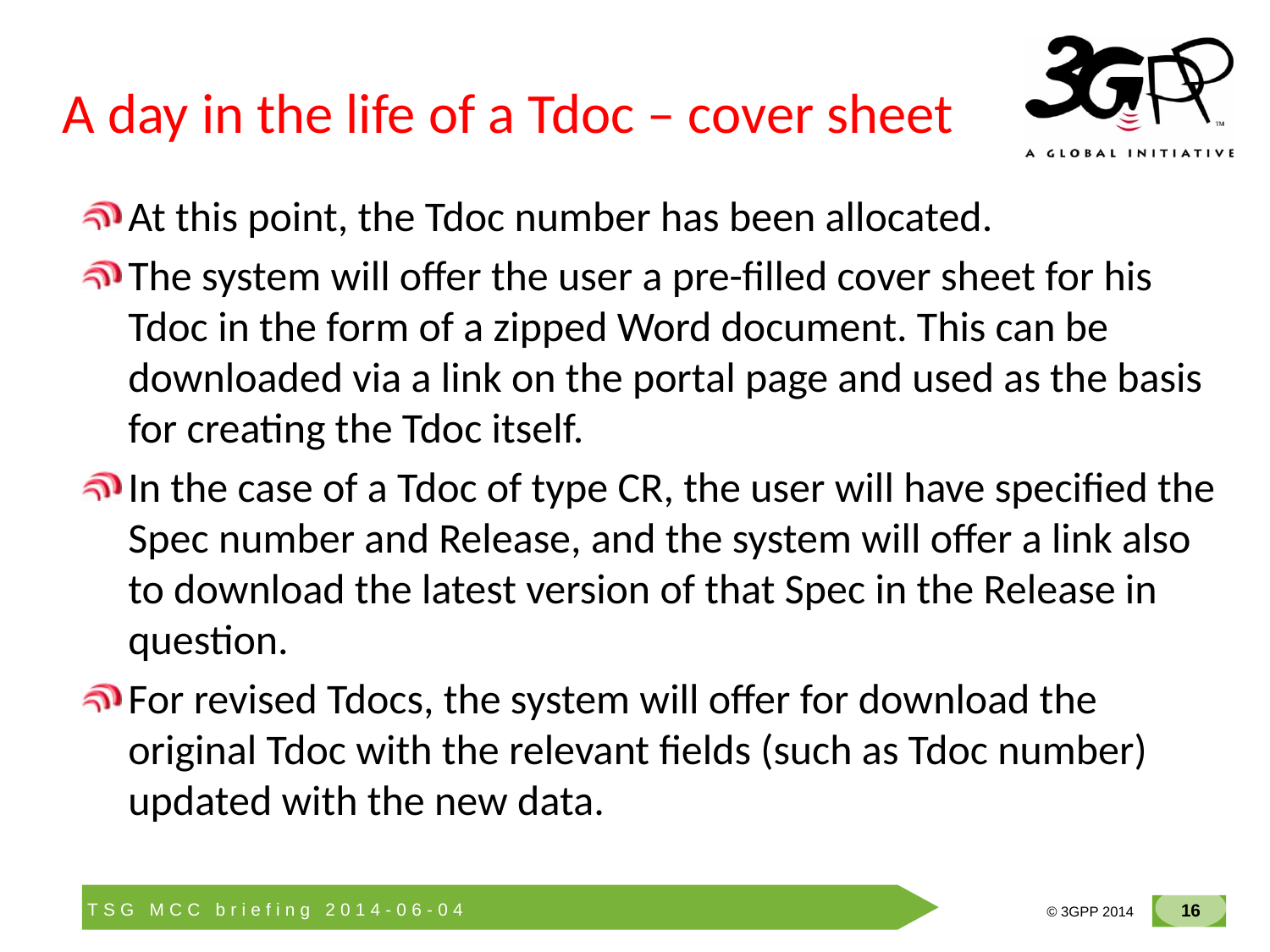

# A day in the life of a Tdoc – cover sheet
At this point, the Tdoc number has been allocated.
The system will offer the user a pre-filled cover sheet for his Tdoc in the form of a zipped Word document. This can be downloaded via a link on the portal page and used as the basis for creating the Tdoc itself.
In the case of a Tdoc of type CR, the user will have specified the Spec number and Release, and the system will offer a link also to download the latest version of that Spec in the Release in question.
For revised Tdocs, the system will offer for download the original Tdoc with the relevant fields (such as Tdoc number) updated with the new data.